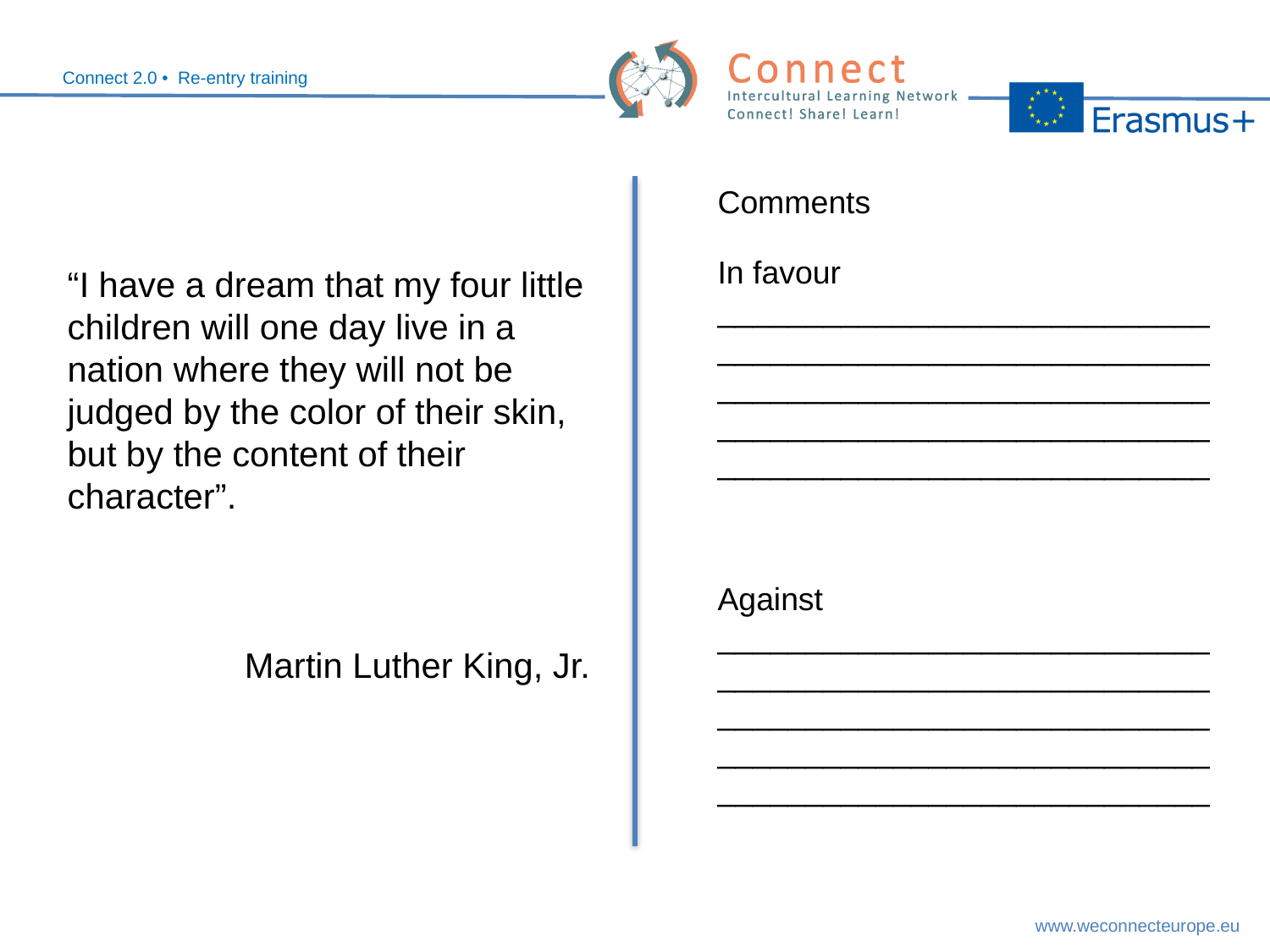

Comments
In favour
____________________________________________________________________________________________________________________________________________
“I have a dream that my four little children will one day live in a nation where they will not be judged by the color of their skin, but by the content of their character”.

Martin Luther King, Jr.
Against
____________________________________________________________________________________________________________________________________________